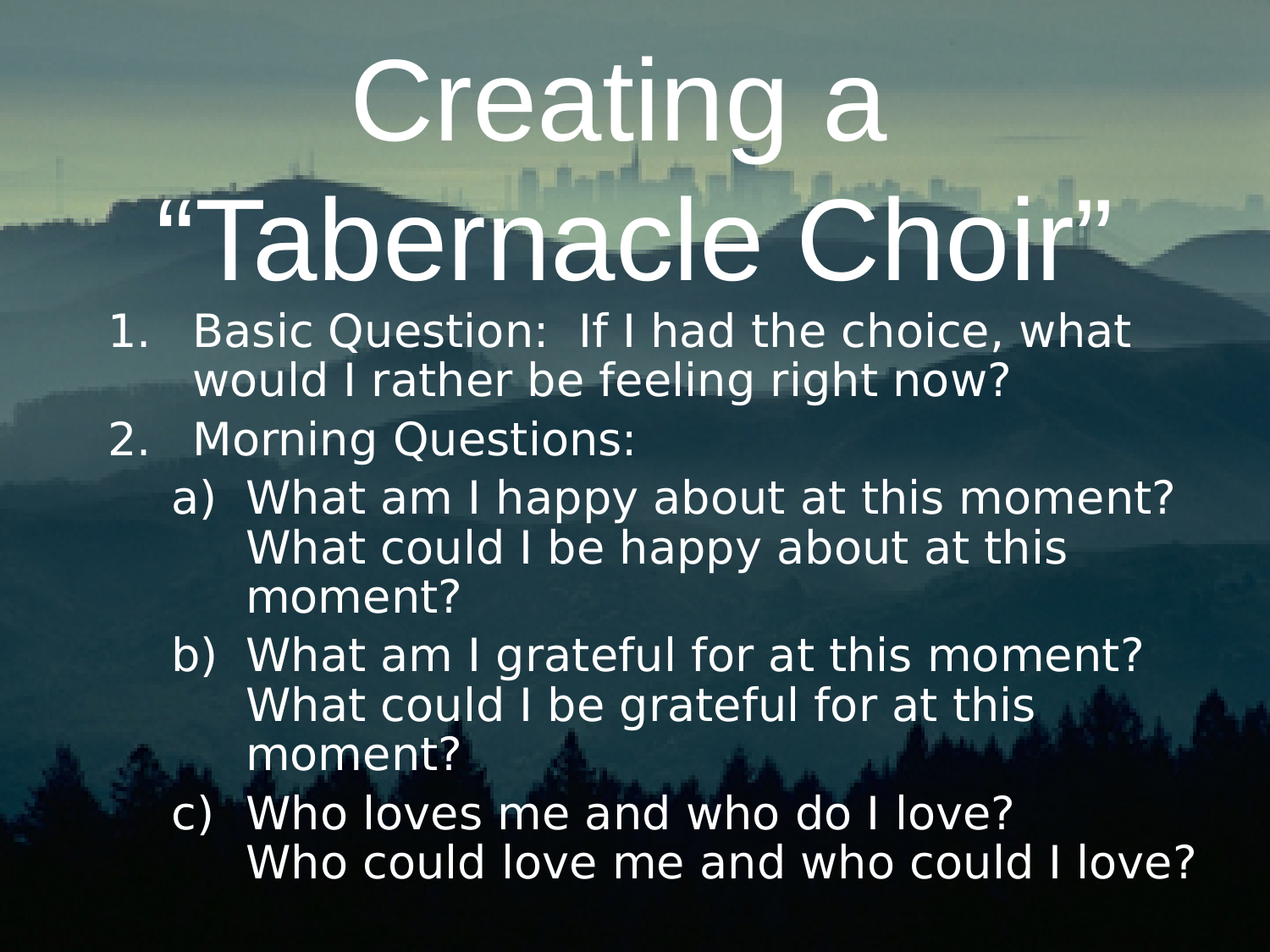

# Creating a “Tabernacle Choir”
Basic Question:  If I had the choice, what would I rather be feeling right now?
Morning Questions:
What am I happy about at this moment?
What could I be happy about at this moment?
What am I grateful for at this moment?
What could I be grateful for at this moment?
Who loves me and who do I love?
Who could love me and who could I love?